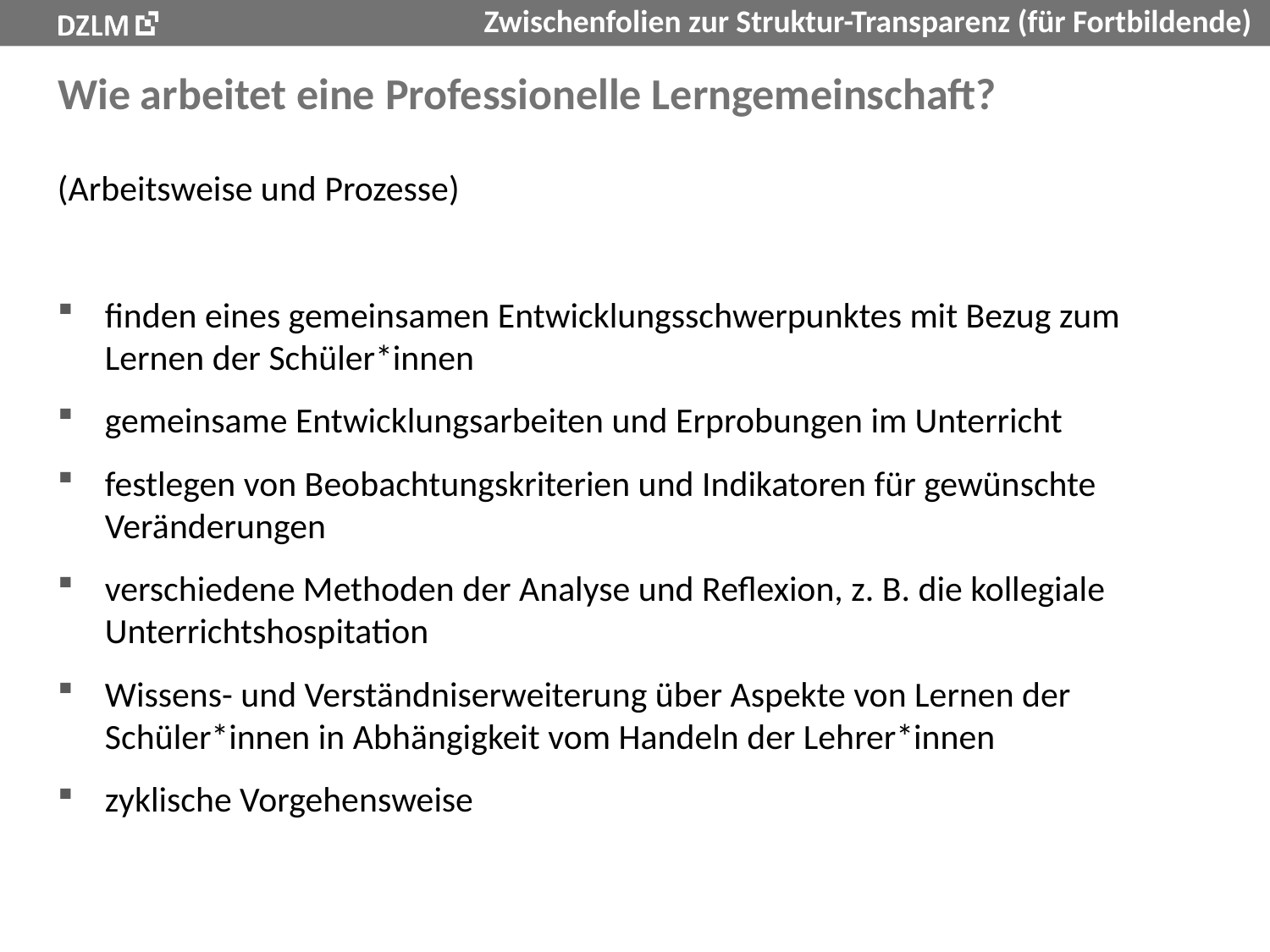

# Wie arbeitet eine Professionelle Lerngemeinschaft?
(Arbeitsweise und Prozesse)

finden eines gemeinsamen Entwicklungsschwerpunktes mit Bezug zum Lernen der Schüler*innen
gemeinsame Entwicklungsarbeiten und Erprobungen im Unterricht
festlegen von Beobachtungskriterien und Indikatoren für gewünschte Veränderungen
verschiedene Methoden der Analyse und Reflexion, z. B. die kollegiale Unterrichtshospitation
Wissens- und Verständniserweiterung über Aspekte von Lernen der Schüler*innen in Abhängigkeit vom Handeln der Lehrer*innen
zyklische Vorgehensweise